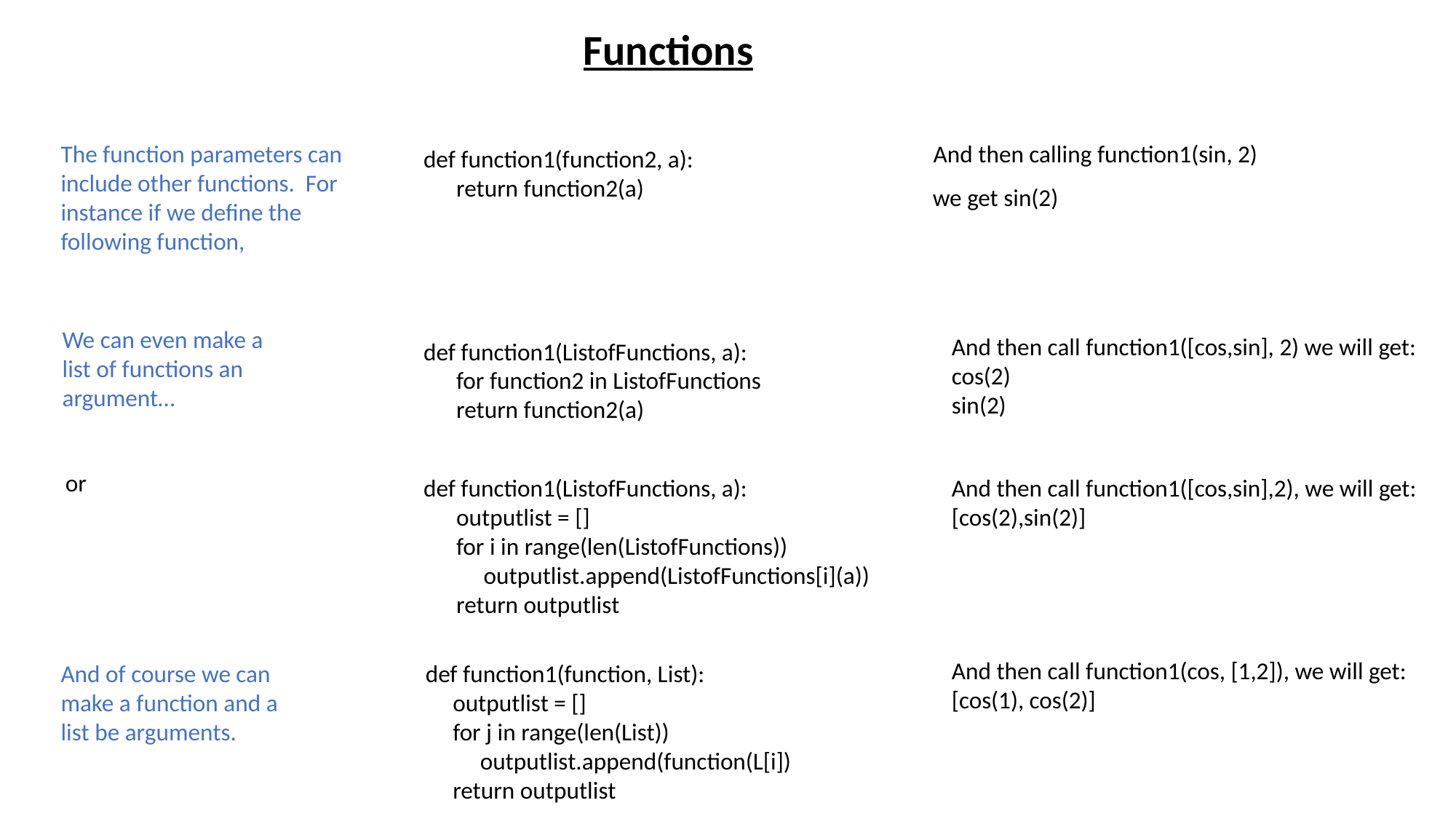

Functions
And then calling function1(sin, 2)
The function parameters can include other functions.  For instance if we define the following function,
def function1(function2, a):
      return function2(a)
we get sin(2)
We can even make a
list of functions an
argument…
And then call function1([cos,sin], 2) we will get:
cos(2)
sin(2)
def function1(ListofFunctions, a):
      for function2 in ListofFunctions
      return function2(a)
or
def function1(ListofFunctions, a):
      outputlist = []
      for i in range(len(ListofFunctions))
           outputlist.append(ListofFunctions[i](a))
      return outputlist
And then call function1([cos,sin],2), we will get:
[cos(2),sin(2)]
And then call function1(cos, [1,2]), we will get:
[cos(1), cos(2)]
And of course we can make a function and a list be arguments.
def function1(function, List):
     outputlist = []
     for j in range(len(List))
          outputlist.append(function(L[i])
     return outputlist